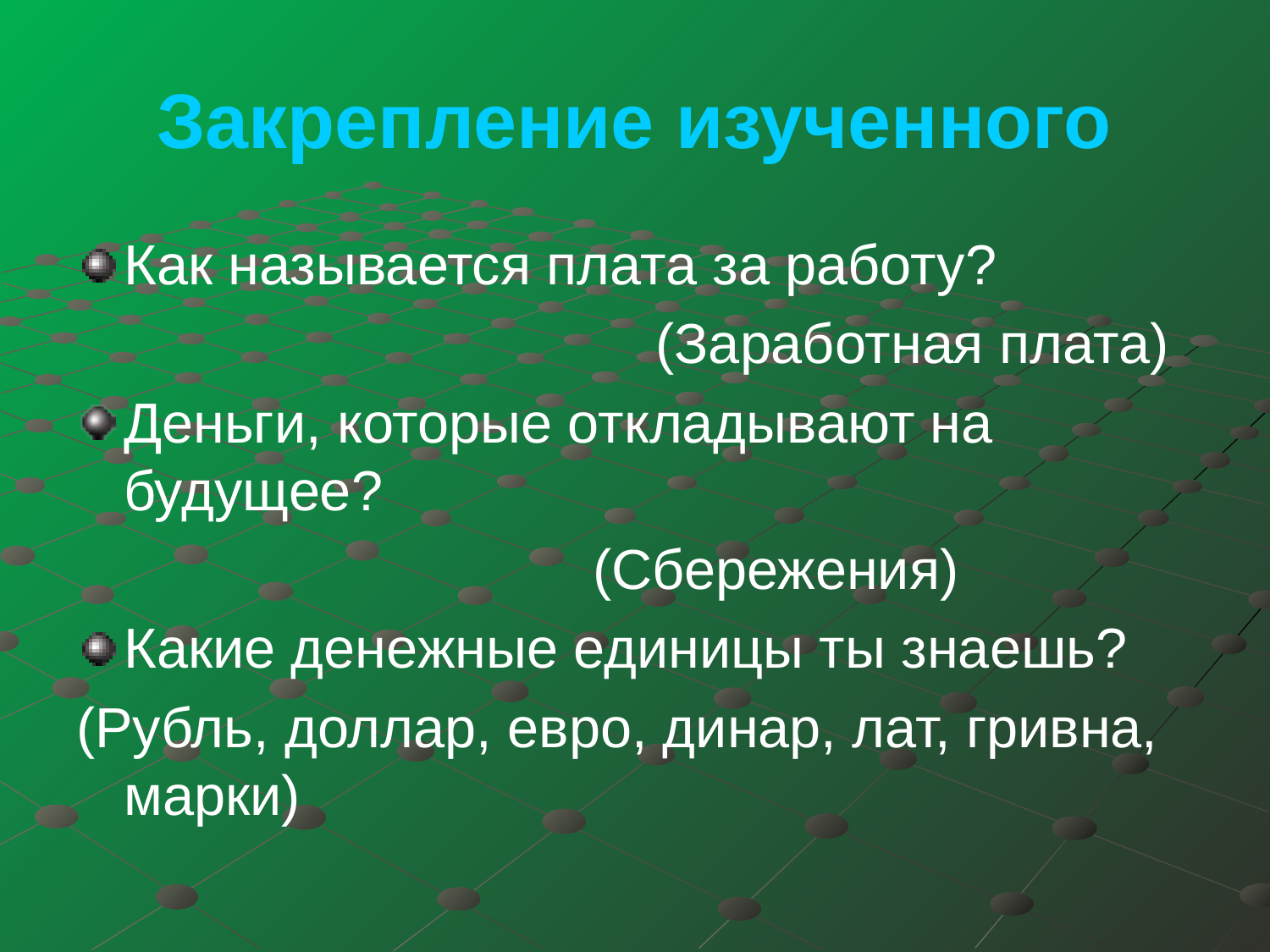

# Закрепление изученного
Как называется плата за работу?
                                     (Заработная плата)
Деньги, которые откладывают на будущее?
                                 (Сбережения)
Какие денежные единицы ты знаешь?
(Рубль, доллар, евро, динар, лат, гривна, марки)